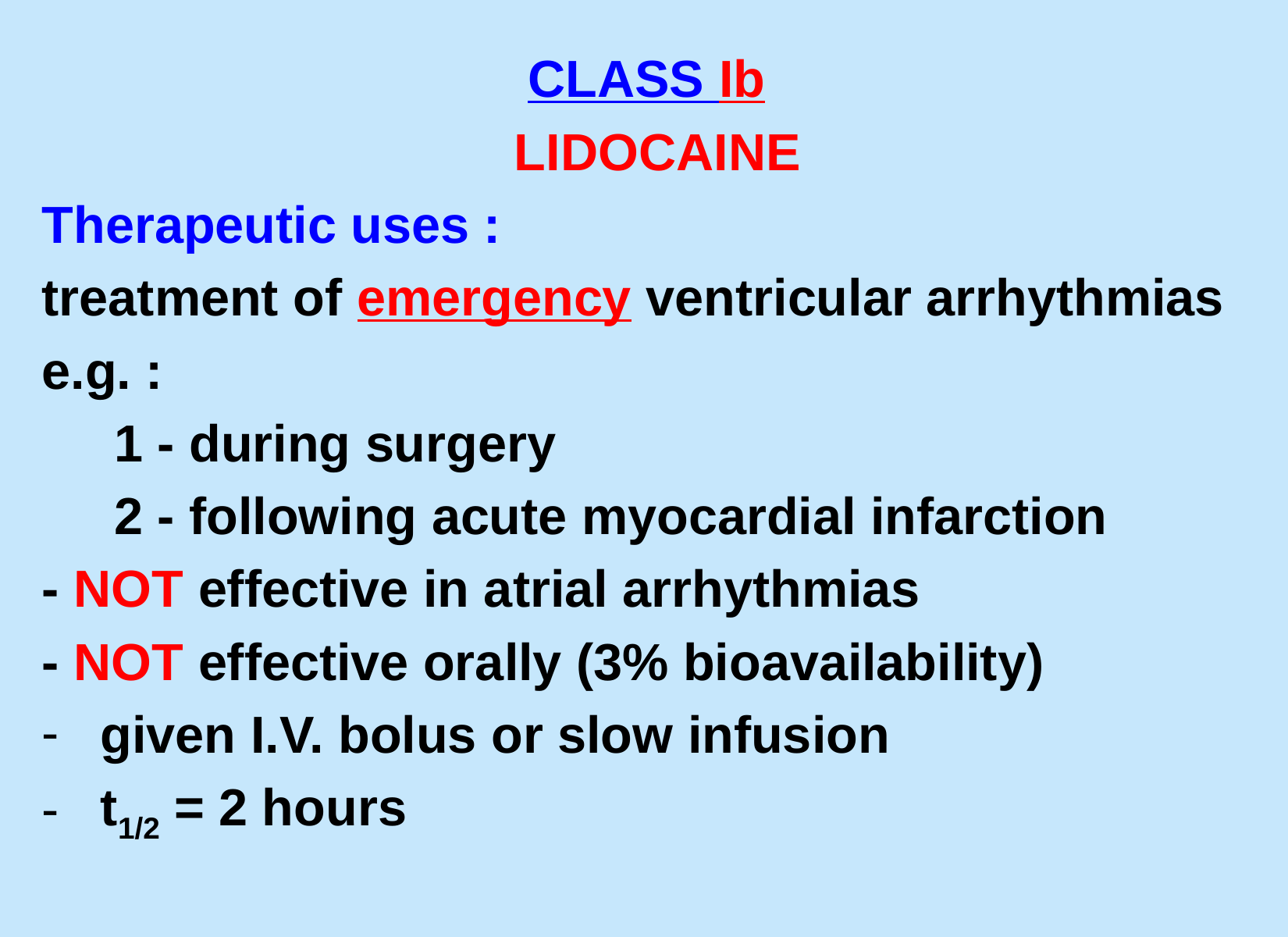

CLASS Ib
LIDOCAINE
Therapeutic uses :
treatment of emergency ventricular arrhythmias
e.g. :
     1 - during surgery
     2 - following acute myocardial infarction
- NOT effective in atrial arrhythmias
- NOT effective orally (3% bioavailability)
given I.V. bolus or slow infusion
t1/2 = 2 hours